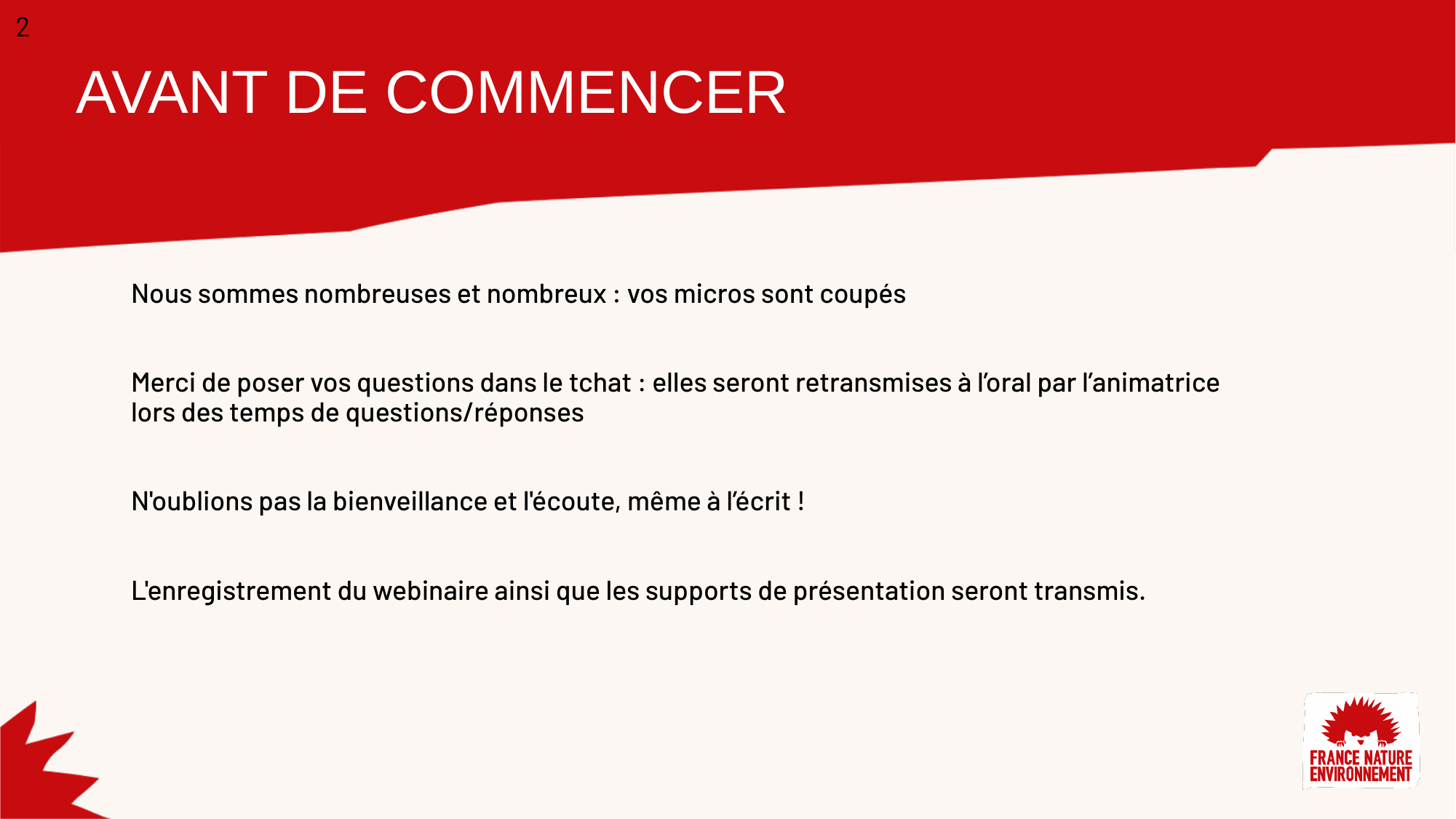

2
AVANT DE COMMENCER
Nous sommes nombreuses et nombreux : vos micros sont coupés

Merci de poser vos questions dans le tchat : elles seront retransmises à l’oral par l’animatrice lors des temps de questions/réponses

N'oublions pas la bienveillance et l'écoute, même à l’écrit !

L'enregistrement du webinaire ainsi que les supports de présentation seront transmis.